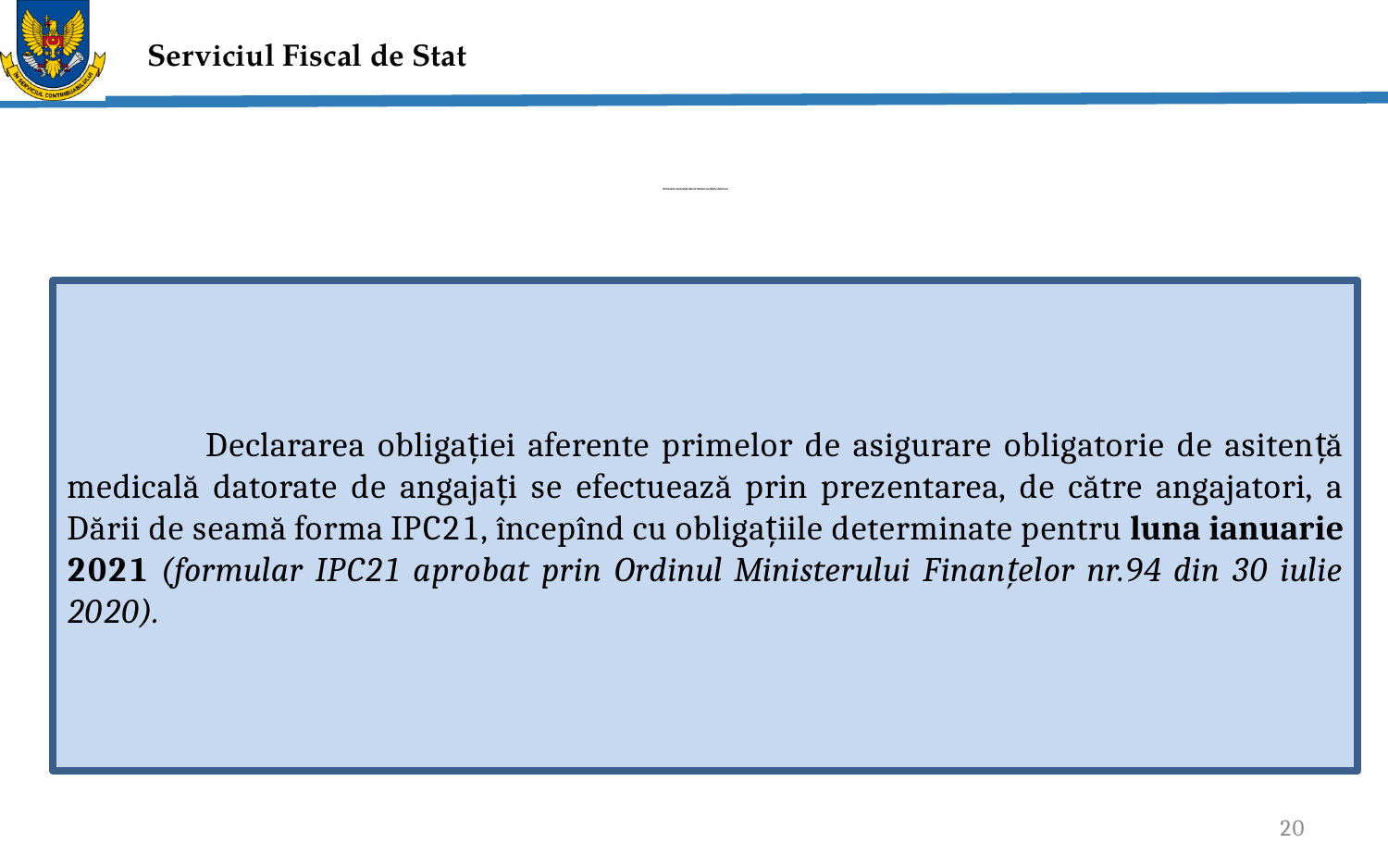

# PRIMELE DE ASIGURARE OBLIGATORIE DE ASITENȚĂ MEDICALĂ
	Declararea obligației aferente primelor de asigurare obligatorie de asitență medicală datorate de angajați se efectuează prin prezentarea, de către angajatori, a Dării de seamă forma IPC21, începînd cu obligațiile determinate pentru luna ianuarie 2021 (formular IPC21 aprobat prin Ordinul Ministerului Finanțelor nr.94 din 30 iulie 2020).
20